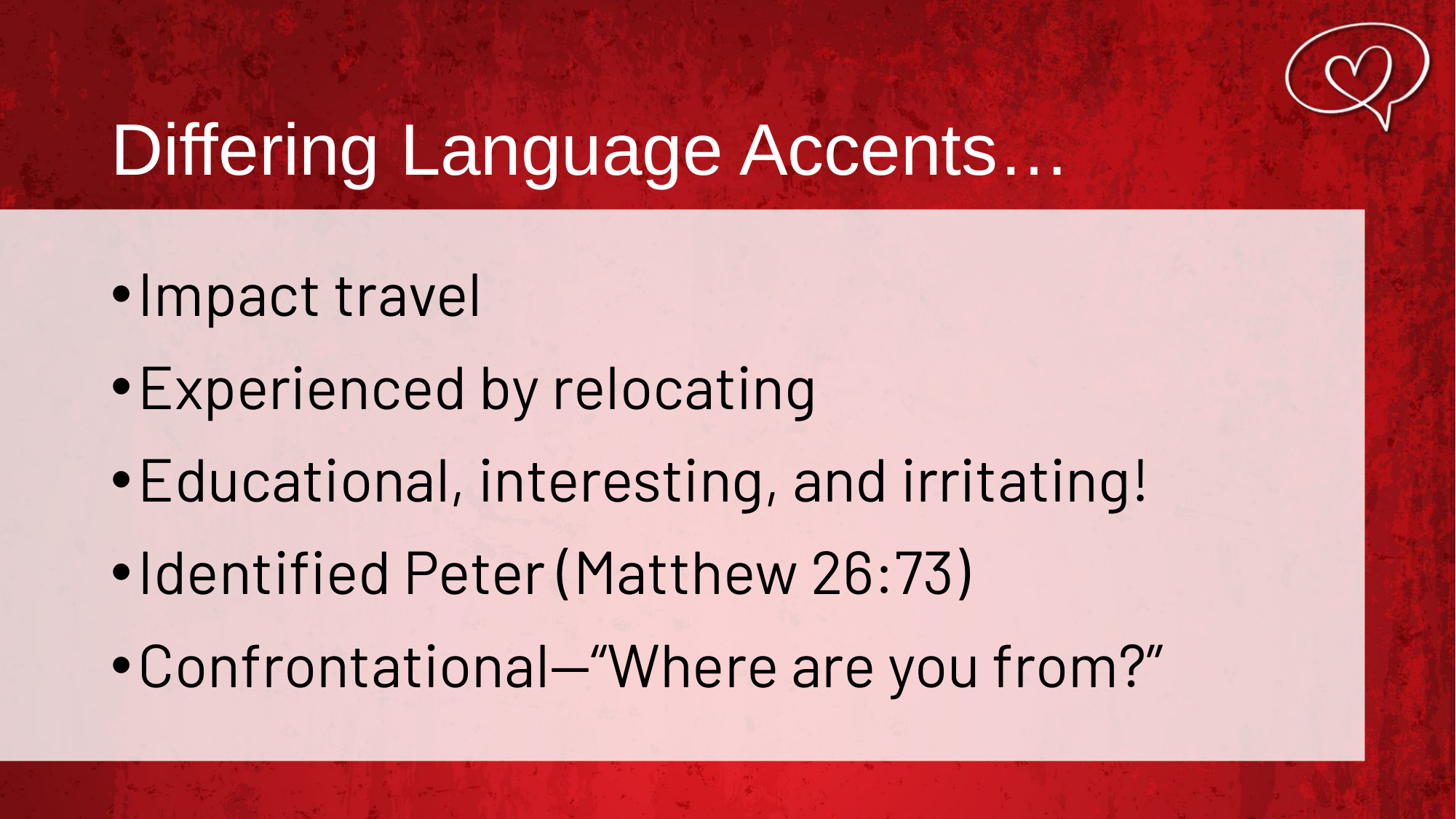

# Differing Language Accents…
Impact travel
Experienced by relocating
Educational, interesting, and irritating!
Identified Peter (Matthew 26:73)
Confrontational—“Where are you from?”